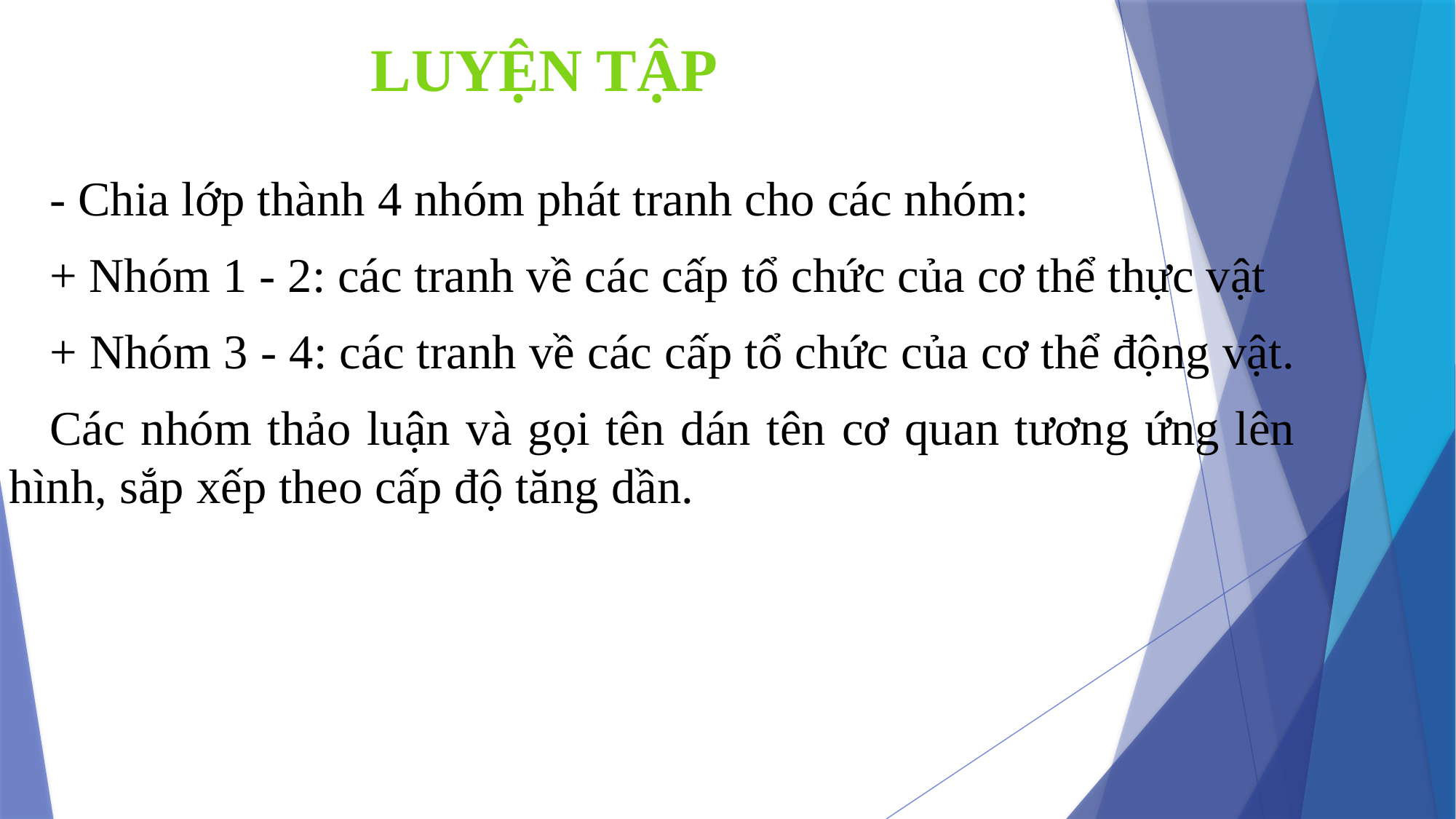

LUYỆN TẬP
- Chia lớp thành 4 nhóm phát tranh cho các nhóm:
+ Nhóm 1 - 2: các tranh về các cấp tổ chức của cơ thể thực vật
+ Nhóm 3 - 4: các tranh về các cấp tổ chức của cơ thể động vật.
Các nhóm thảo luận và gọi tên dán tên cơ quan tương ứng lên hình, sắp xếp theo cấp độ tăng dần.